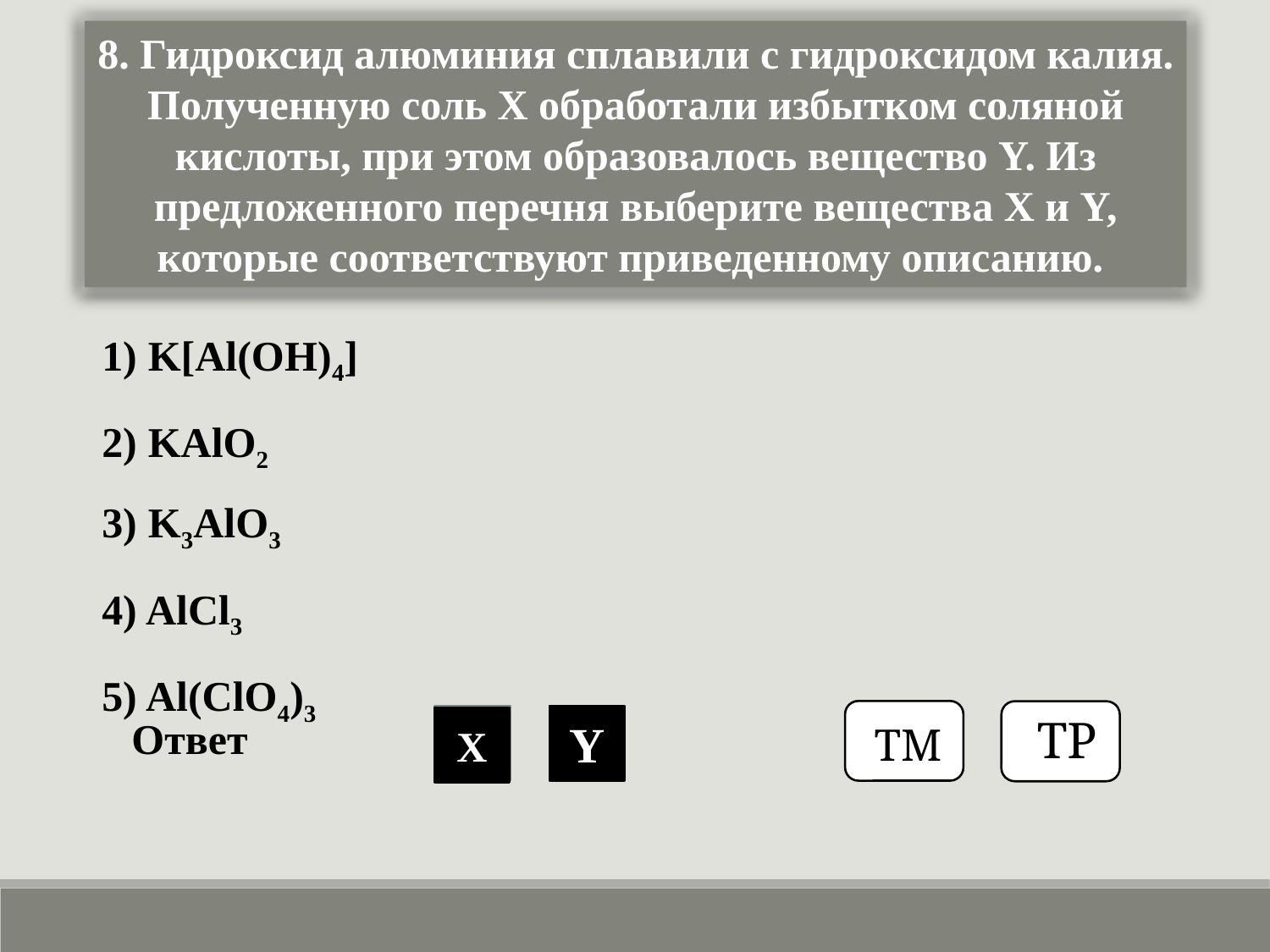

8. Гидроксид алюминия сплавили с гидроксидом калия. Полученную соль Х обработали избытком соляной кислоты, при этом образовалось вещество Y. Из предложенного перечня выберите вещества X и Y, которые соответствуют приведенному описанию.
1) K[Al(OH)4]

2) KAlO2
3) K3AlO3
4) AlCl3
5) Al(ClO4)3
ТМ
ТР
   Ответ
2
Y
4
X